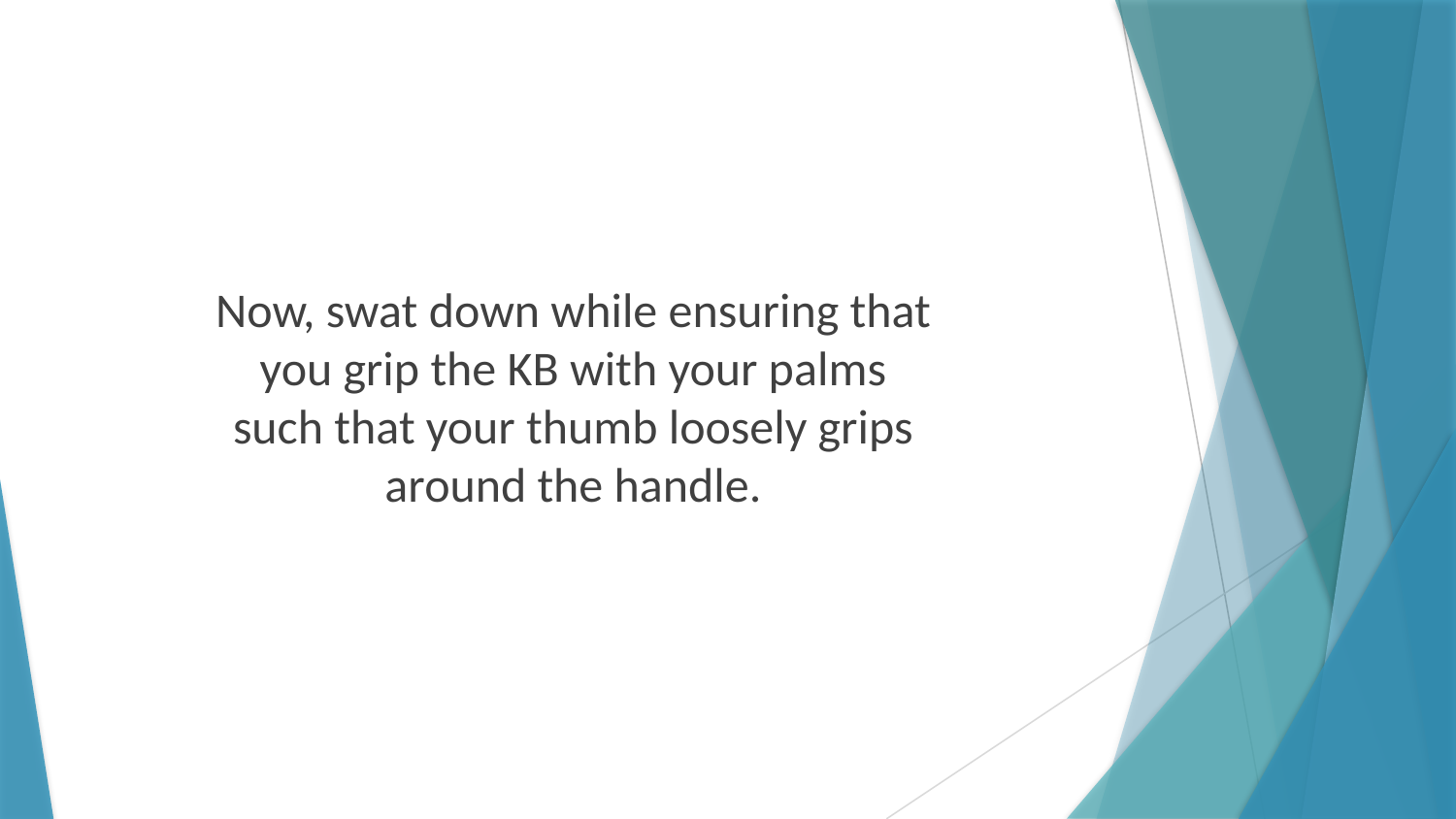

Now, swat down while ensuring that you grip the KB with your palms such that your thumb loosely grips around the handle.